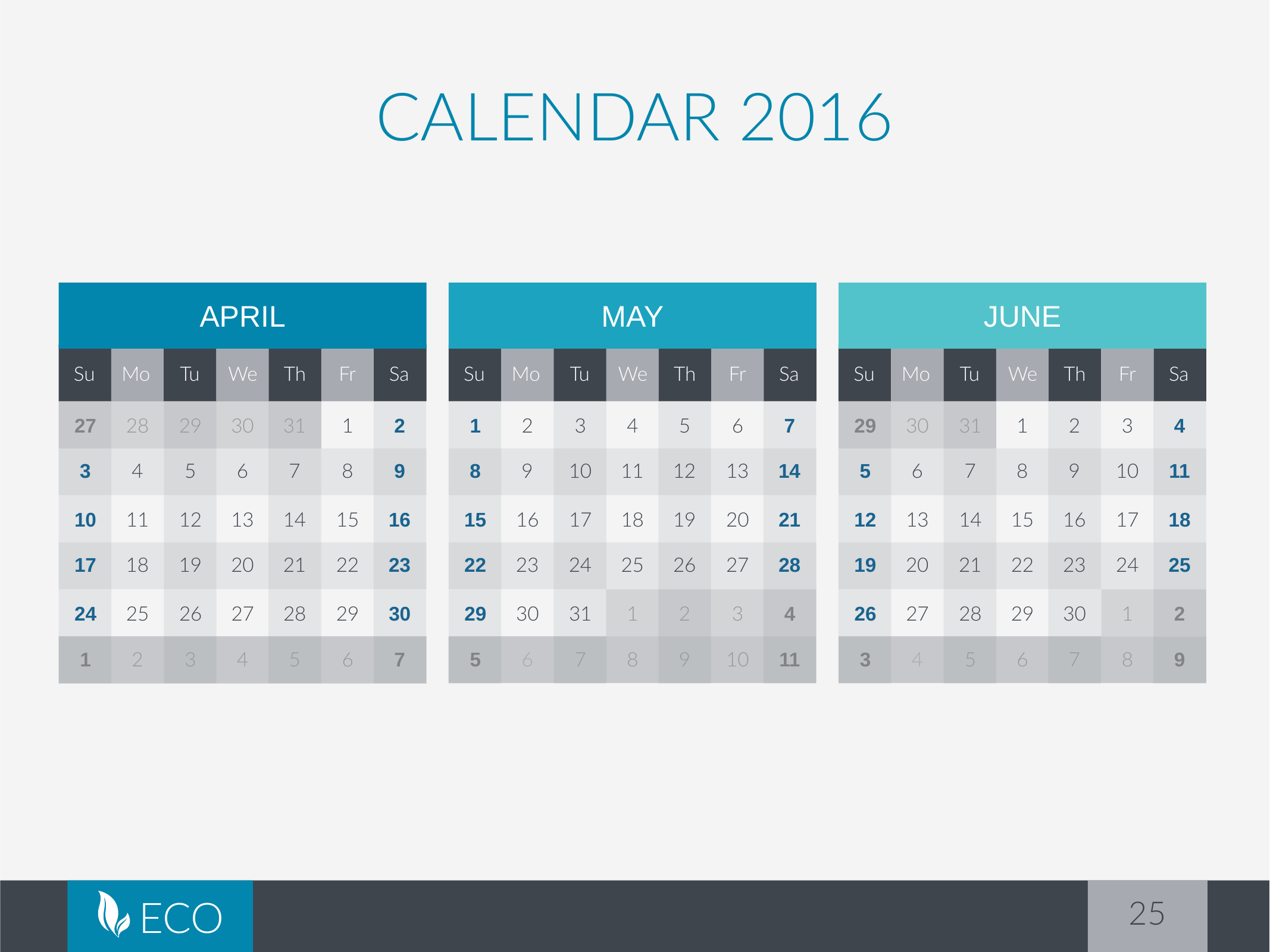

# Calendar 2016

APRIL
MAY
JUNE

Su
Mo
Tu
We
Th
Fr
Sa
Su
Mo
Tu
We
Th
Fr
Sa
Su
Mo
Tu
We
Th
Fr
Sa

2
1
7
4
27
28
29
30
31
1
2
3
4
5
6
29
30
31
1
2
3

3
9
8
14
5
11
4
5
6
7
8
9
10
11
12
13
6
7
8
9
10
10
16
15
21
12
18
11
12
13
14
15
16
17
18
19
20
13
14
15
16
17

17
23
22
28
19
25
18
19
20
21
22
23
24
25
26
27
20
21
22
23
24

24
30
29
26
25
26
27
28
29
30
31
1
2
3
4
27
28
29
30
1
2

1
2
3
4
5
6
7
5
6
7
8
9
10
11
3
4
5
6
7
8
9
25